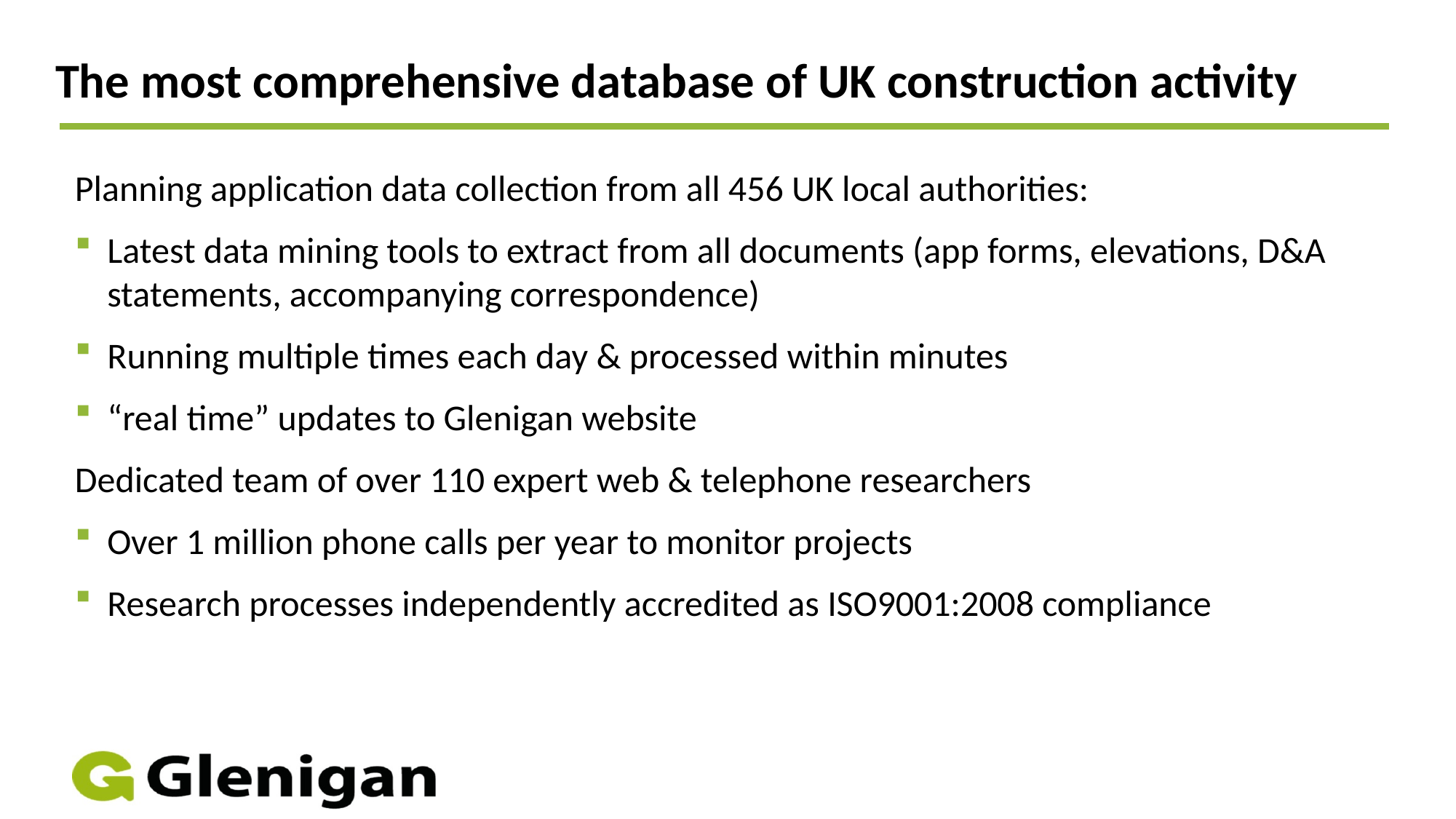

# The most comprehensive database of UK construction activity
Planning application data collection from all 456 UK local authorities:
Latest data mining tools to extract from all documents (app forms, elevations, D&A statements, accompanying correspondence)
Running multiple times each day & processed within minutes
“real time” updates to Glenigan website
Dedicated team of over 110 expert web & telephone researchers
Over 1 million phone calls per year to monitor projects
Research processes independently accredited as ISO9001:2008 compliance